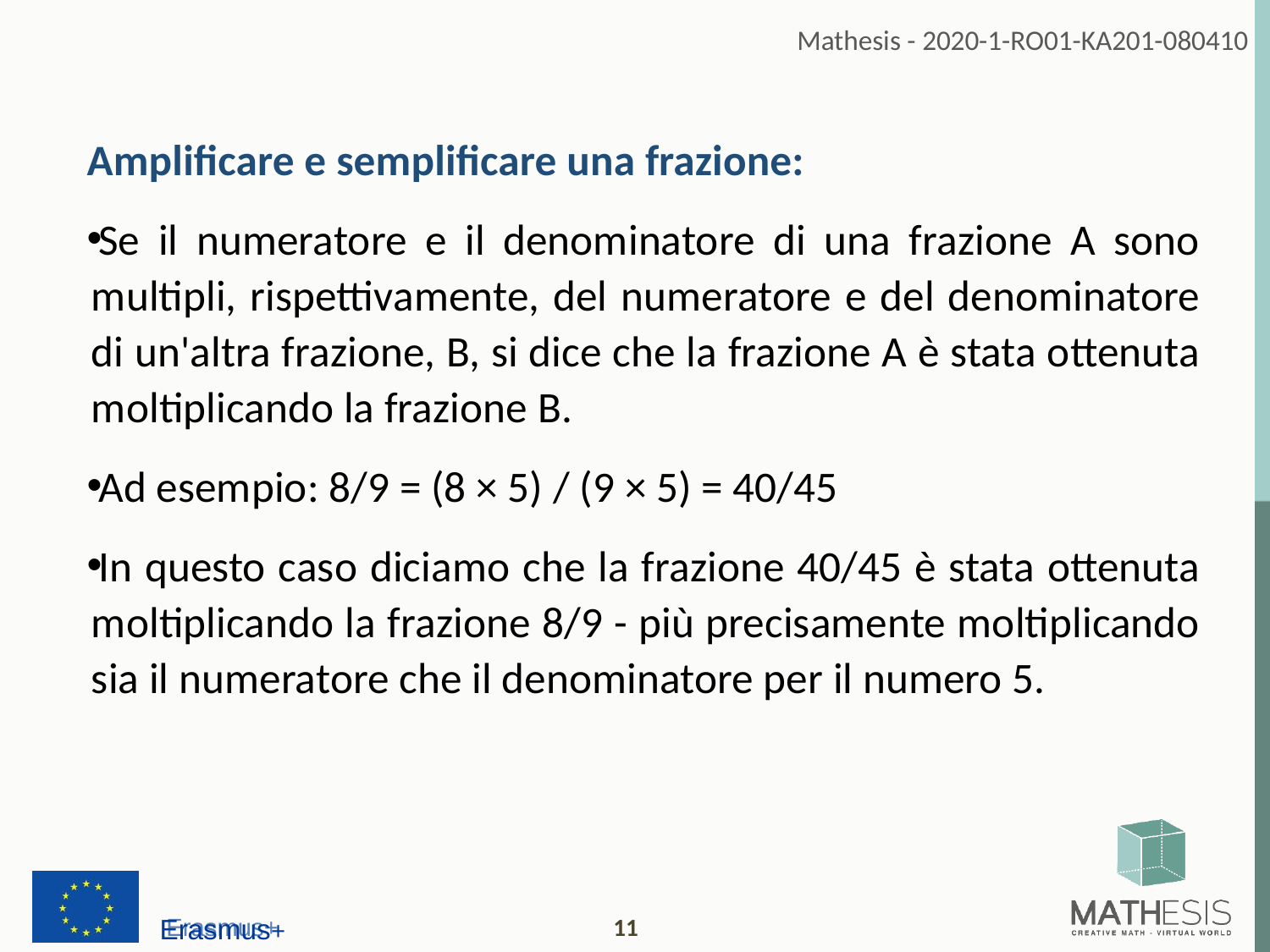

Amplificare e semplificare una frazione:
Se il numeratore e il denominatore di una frazione A sono multipli, rispettivamente, del numeratore e del denominatore di un'altra frazione, B, si dice che la frazione A è stata ottenuta moltiplicando la frazione B.
Ad esempio: 8/9 = (8 × 5) / (9 × 5) = 40/45
In questo caso diciamo che la frazione 40/45 è stata ottenuta moltiplicando la frazione 8/9 - più precisamente moltiplicando sia il numeratore che il denominatore per il numero 5.